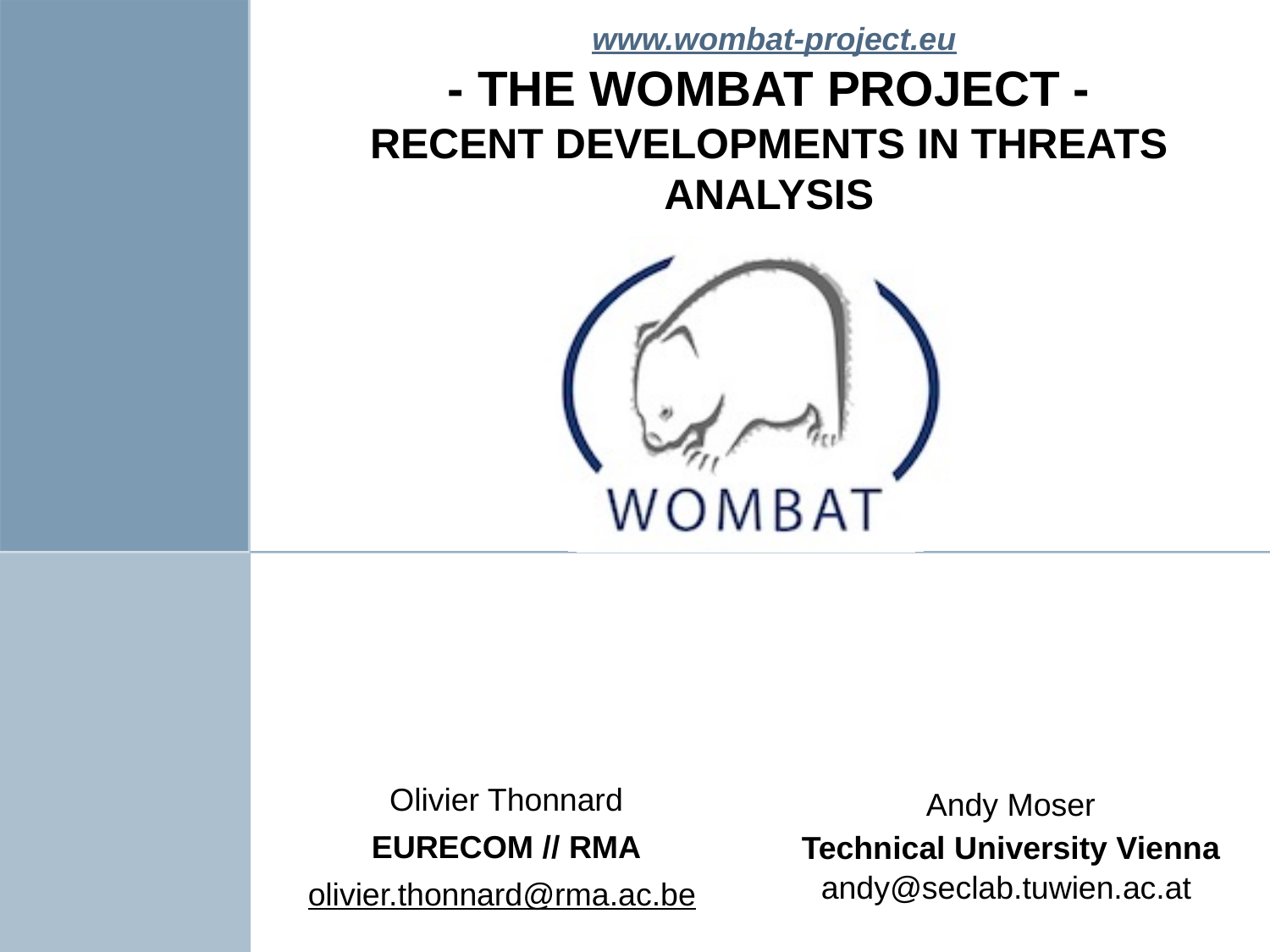

www.wombat-project.eu
# - The Wombat Project - Recent Developments in Threats Analysis
Olivier Thonnard
EURECOM // RMA
olivier.thonnard@rma.ac.be
Andy Moser
Technical University Vienna
andy@seclab.tuwien.ac.at